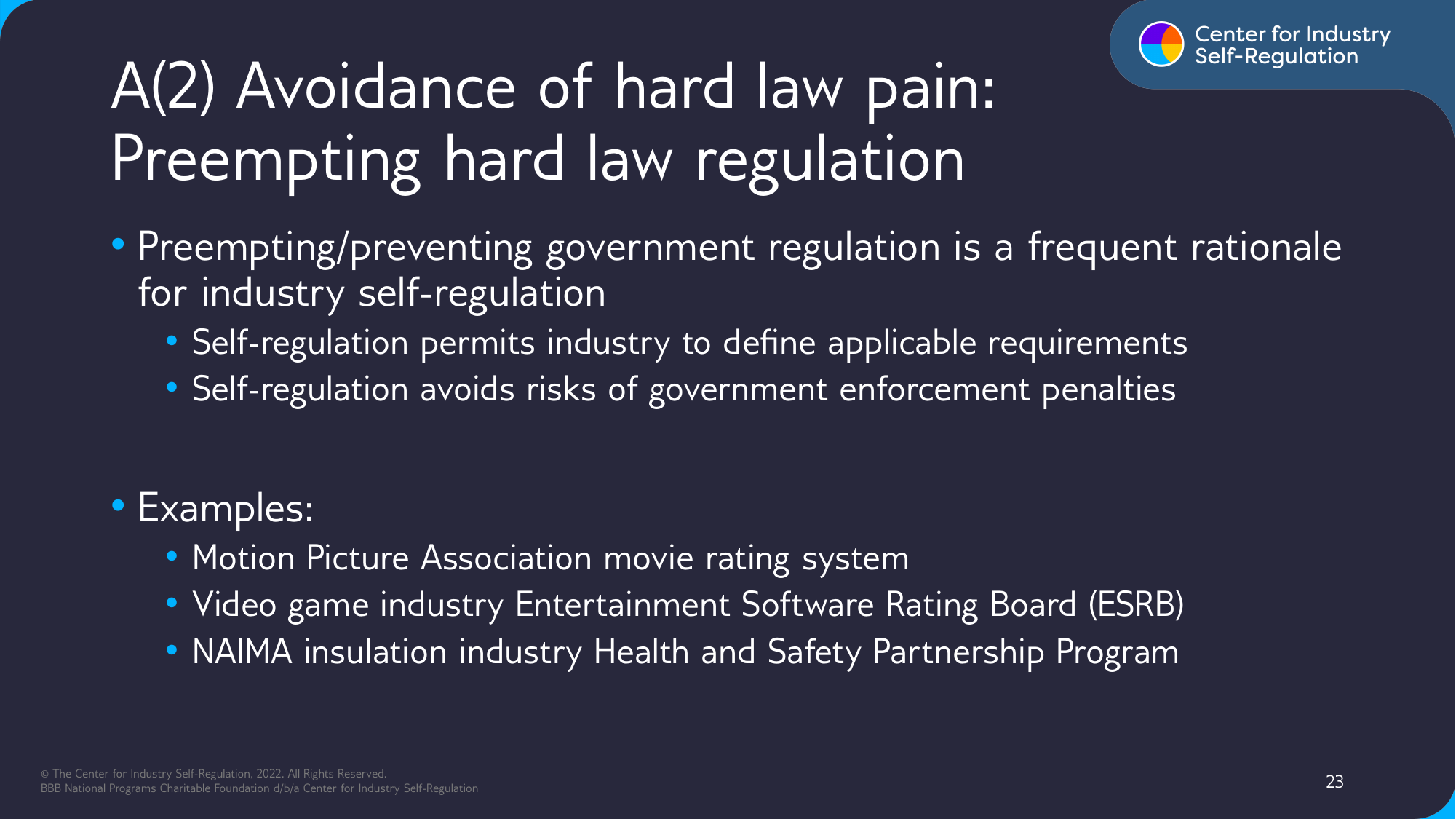

# A(2) Avoidance of hard law pain: ​ Preempting hard law regulation​
Preempting/preventing government regulation is a frequent rationale for industry self-regulation​
Self-regulation permits industry to define applicable requirements​
Self-regulation avoids risks of government enforcement penalties​

Examples:​
Motion Picture Association movie rating system​
Video game industry Entertainment Software Rating Board​ (ESRB)
NAIMA insulation industry Health and Safety Partnership Program​
23